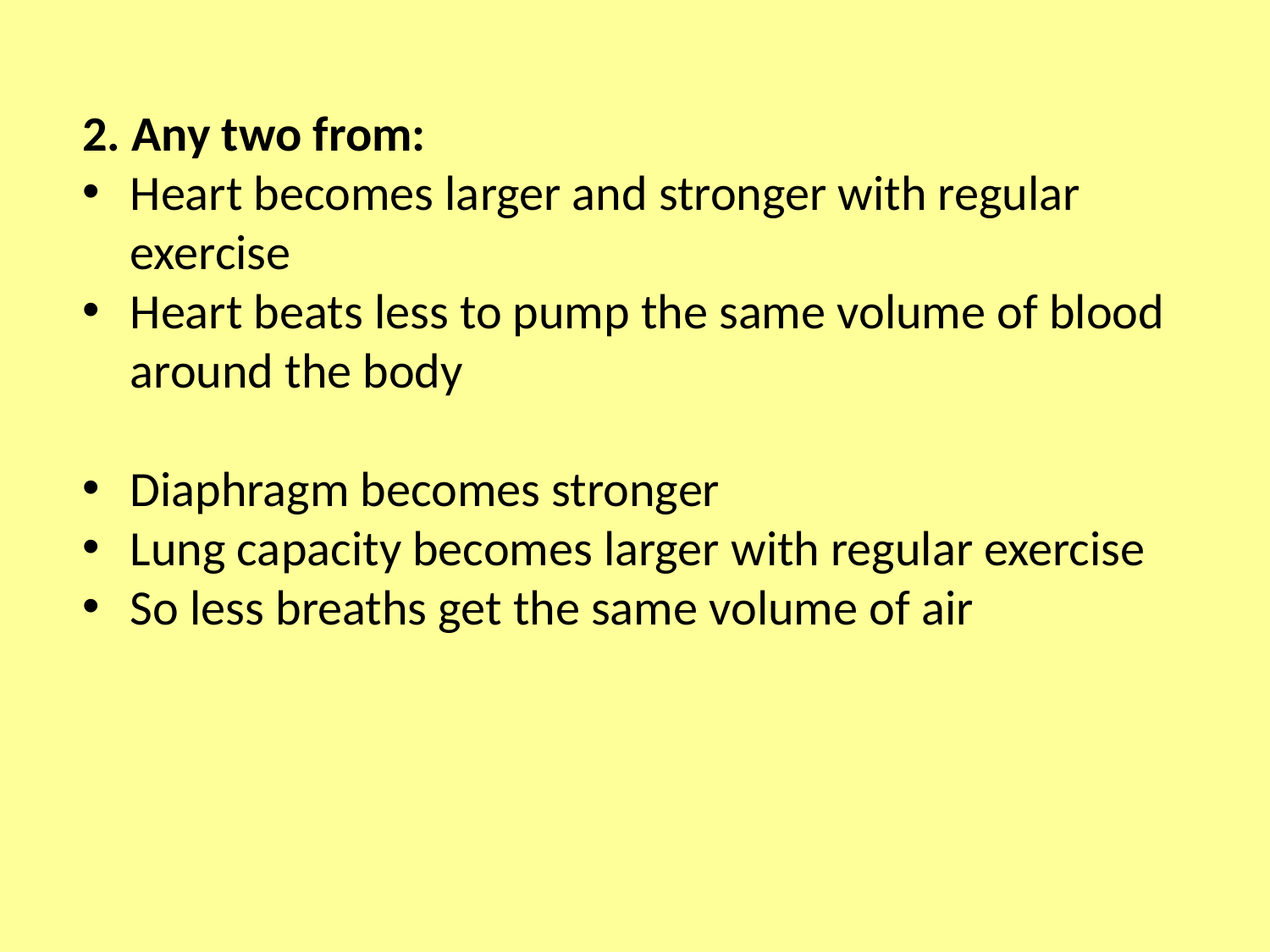

2. Any two from:
Heart becomes larger and stronger with regular exercise
Heart beats less to pump the same volume of blood around the body

Diaphragm becomes stronger
Lung capacity becomes larger with regular exercise
So less breaths get the same volume of air